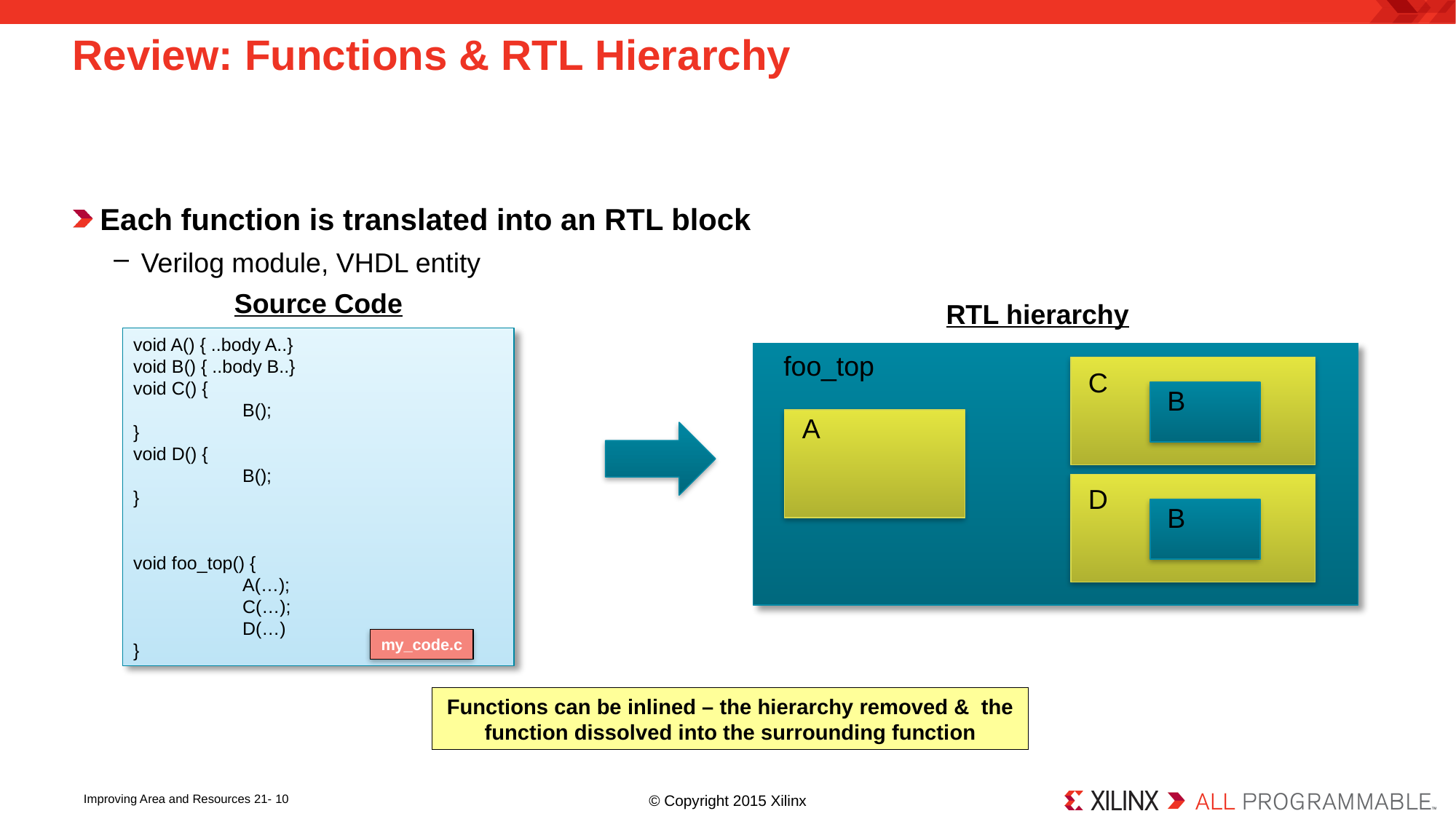

# Review: Functions & RTL Hierarchy
Each function is translated into an RTL block
Verilog module, VHDL entity

Source Code
RTL hierarchy
void A() { ..body A..}
void B() { ..body B..}
void C() {
	B();
}
void D() {
	B();
}

void foo_top() {
	A(…);
  	C(…);
	D(…)
}

foo_top

C
B

A

D
B

my_code.c
Functions can be inlined – the hierarchy removed &  the function dissolved into the surrounding function
21- 10
Improving Area and Resources 21- 10
© Copyright 2015 Xilinx